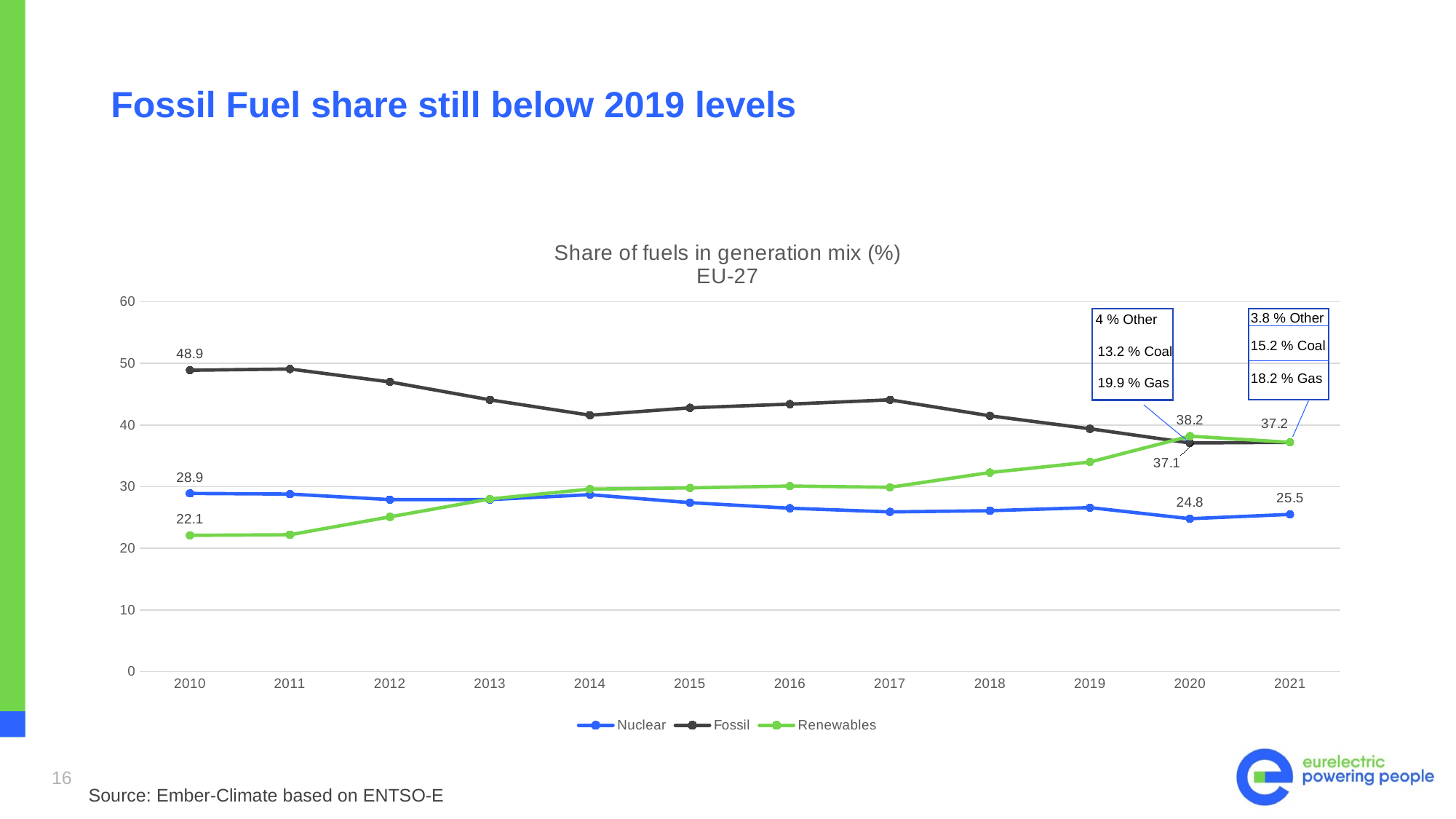

# Fossil Fuel share still below 2019 levels

### Chart: Share of fuels in generation mix (%)
EU-27

| Category | Nuclear | Fossil | Renewables |
|---|---|---|---|
| 2010 | 28.9 | 48.9 | 22.1 |
| 2011 | 28.8 | 49.1 | 22.2 |
| 2012 | 27.9 | 47.0 | 25.1 |
| 2013 | 27.9 | 44.1 | 28.0 |
| 2014 | 28.7 | 41.6 | 29.6 |
| 2015 | 27.4 | 42.8 | 29.8 |
| 2016 | 26.5 | 43.4 | 30.1 |
| 2017 | 25.9 | 44.1 | 29.9 |
| 2018 | 26.1 | 41.5 | 32.3 |
| 2019 | 26.6 | 39.4 | 34.0 |
| 2020 | 24.8 | 37.1 | 38.2 |
| 2021 | 25.5 | 37.2 | 37.2 |
3.8 % Other
4 % Other
15.2 % Coal
13.2 % Coal
18.2 % Gas
19.9 % Gas
16
Source: Ember-Climate based on ENTSO-E